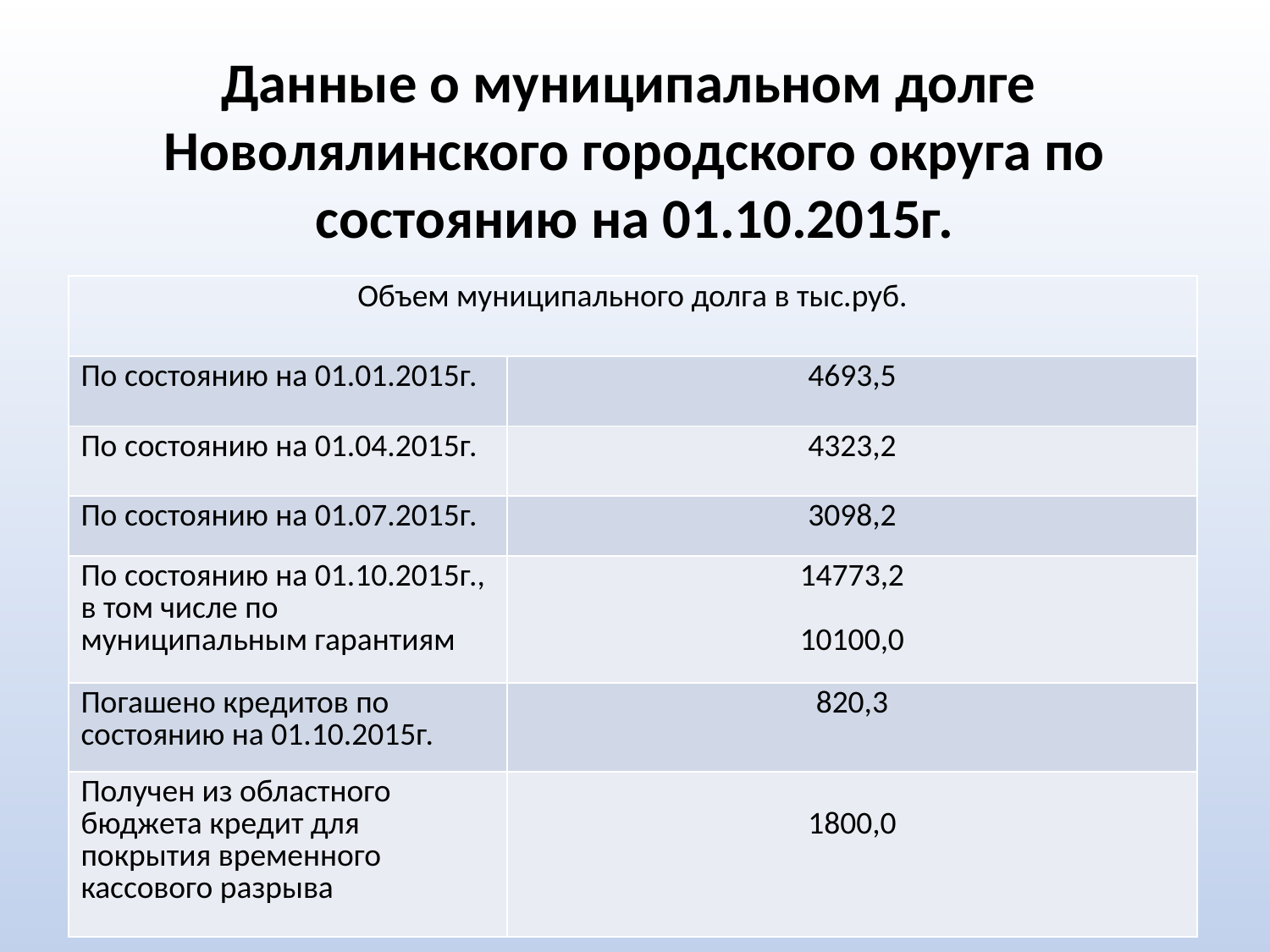

Данные о муниципальном долге  Новолялинского городского округа по состоянию на 01.10.2015г.

| Объем муниципального долга в тыс.руб. |  |
| --- | --- |
| По состоянию на 01.01.2015г. | 4693,5 |
| По состоянию на 01.04.2015г. | 4323,2 |
| По состоянию на 01.07.2015г. | 3098,2 |
| По состоянию на 01.10.2015г., в том числе по муниципальным гарантиям | 14773,2 10100,0 |
| Погашено кредитов по состоянию на 01.10.2015г. | 820,3 |
| Получен из областного бюджета кредит для покрытия временного кассового разрыва | 1800,0 |